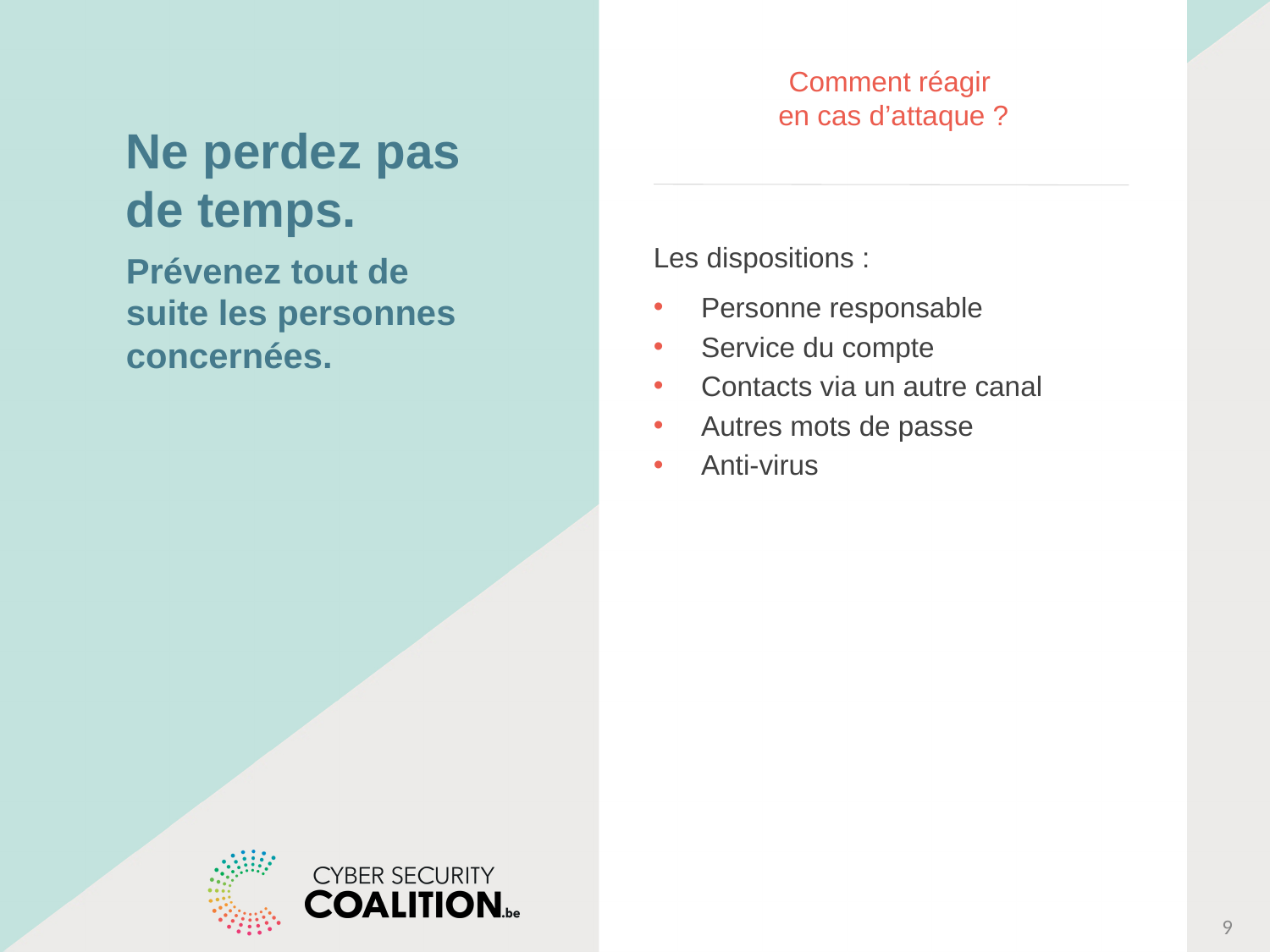

# Comment réagir en cas d’attaque ?

Ne perdez pas de temps.
Prévenez tout de suite les personnes concernées.
Les dispositions :
Personne responsable
Service du compte
Contacts via un autre canal
Autres mots de passe
Anti-virus

9